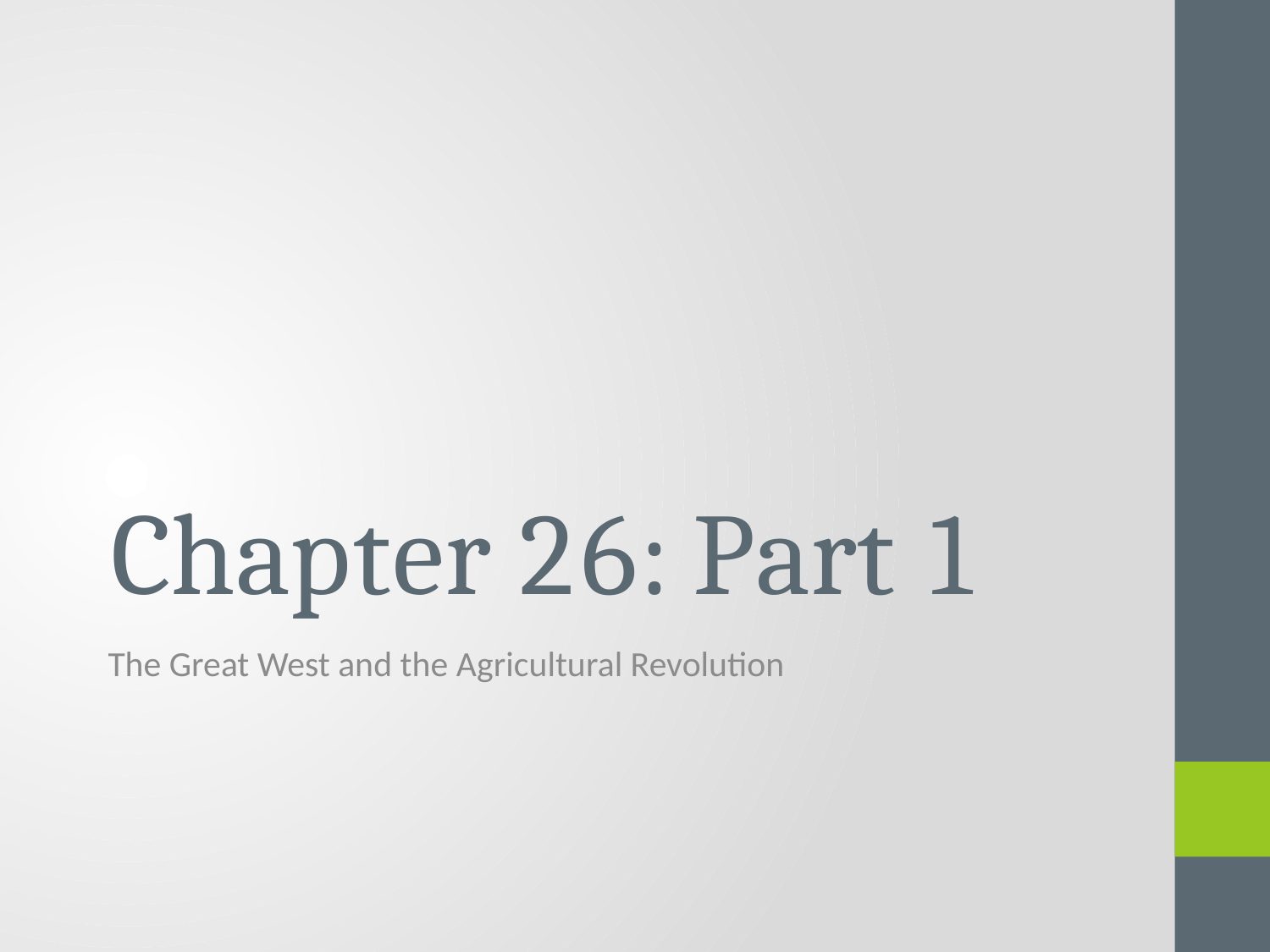

# Chapter 26: Part 1
The Great West and the Agricultural Revolution